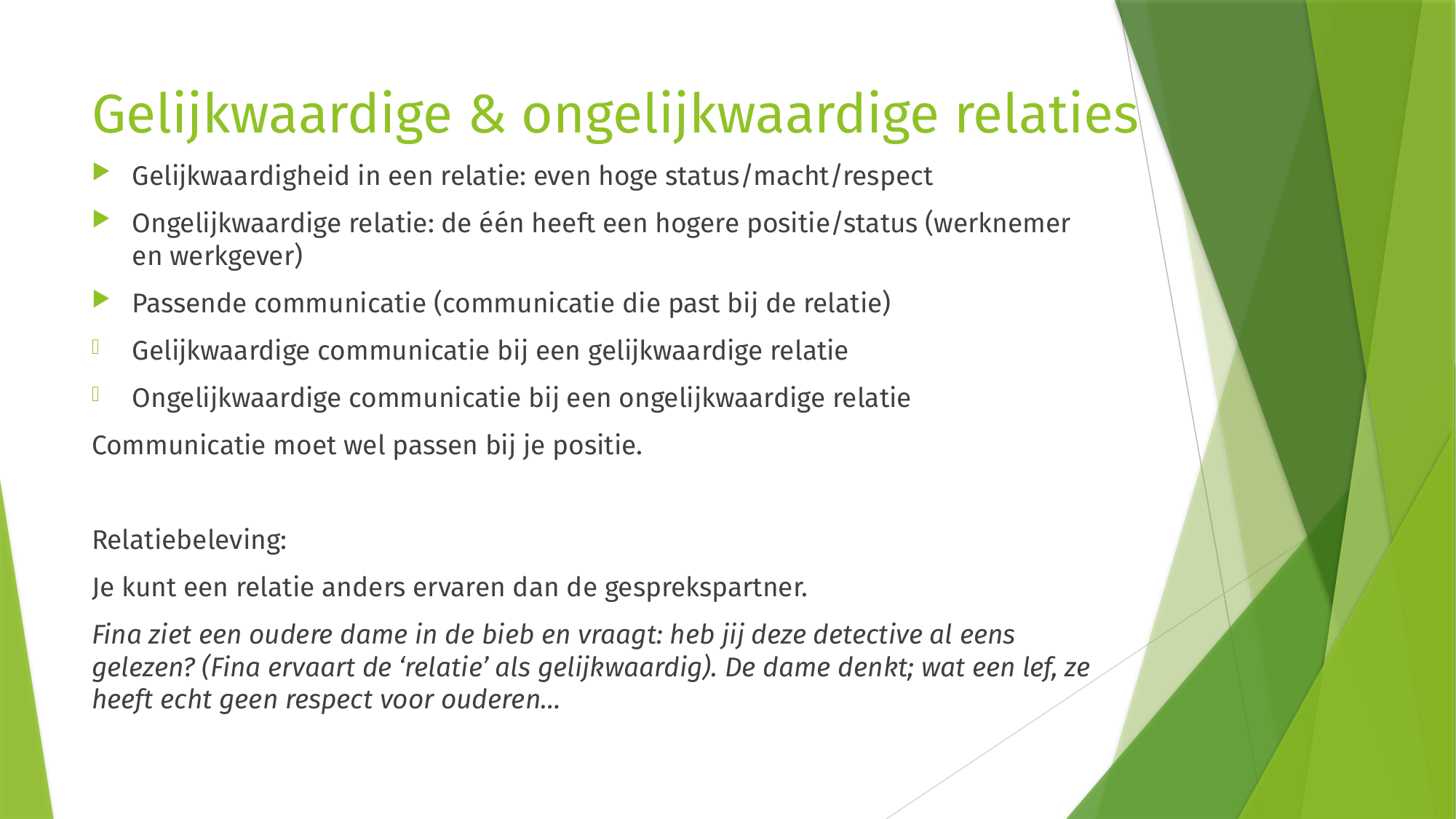

# Gelijkwaardige & ongelijkwaardige relaties
Gelijkwaardigheid in een relatie: even hoge status/macht/respect
Ongelijkwaardige relatie: de één heeft een hogere positie/status (werknemer en werkgever)
Passende communicatie (communicatie die past bij de relatie)
Gelijkwaardige communicatie bij een gelijkwaardige relatie
Ongelijkwaardige communicatie bij een ongelijkwaardige relatie
Communicatie moet wel passen bij je positie.

Relatiebeleving:
Je kunt een relatie anders ervaren dan de gesprekspartner.
Fina ziet een oudere dame in de bieb en vraagt: heb jij deze detective al eens gelezen? (Fina ervaart de ‘relatie’ als gelijkwaardig). De dame denkt; wat een lef, ze heeft echt geen respect voor ouderen…